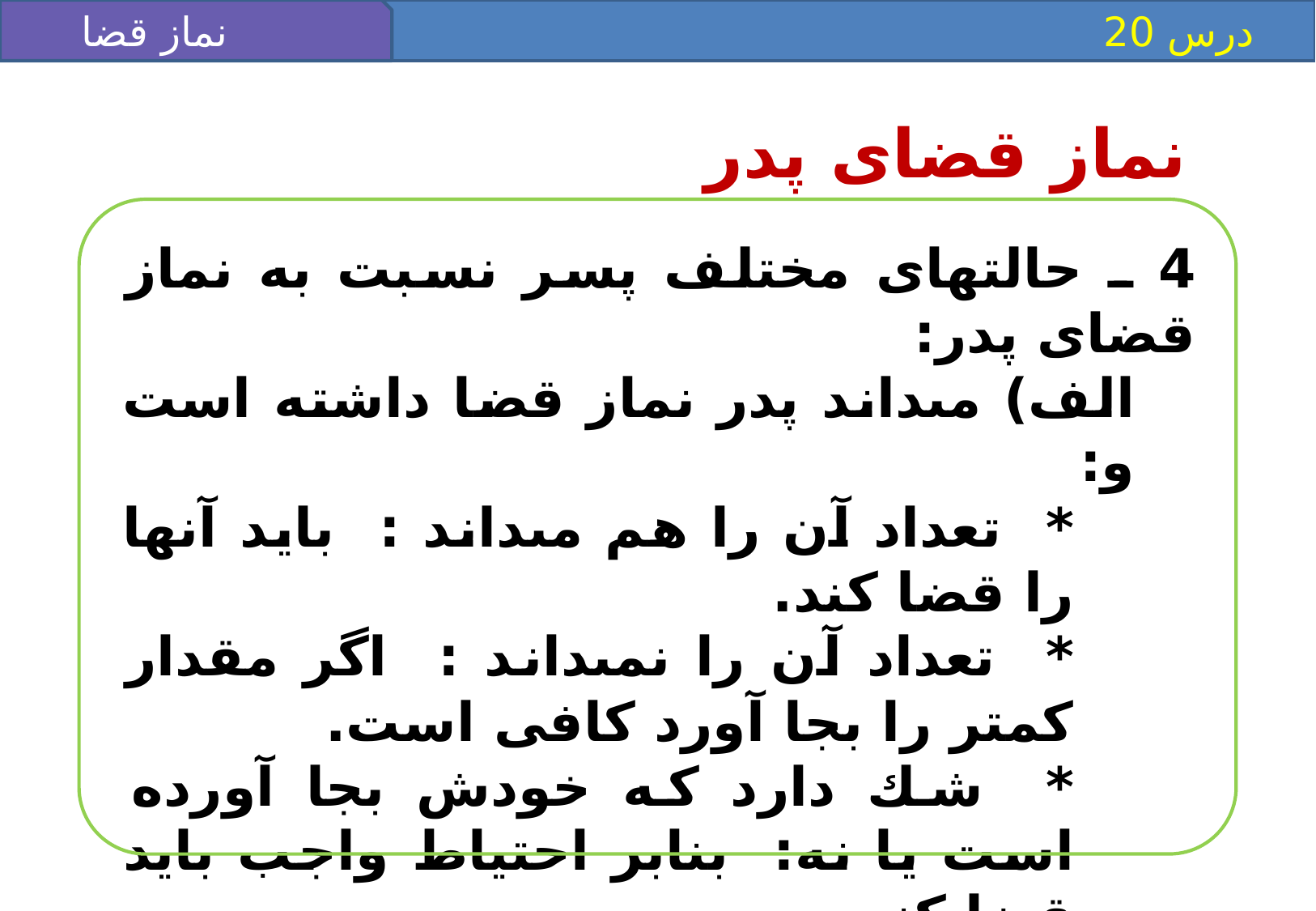

نماز قضا
 درس 20
نماز قضاى پدر

4 ـ حالت‏هاى مختلف پسر نسبت به نماز قضاى پدر:
الف) مى‏داند پدر نماز قضا داشته است و:
*  تعداد آن را هم مى‏داند :  بايد آنها را قضا كند.
*  تعداد آن را نمى‏داند :  اگر مقدار كمتر را بجا آورد كافى است.
*  شك دارد كه خودش بجا آورده است يا نه:  بنابر احتياط واجب بايد قضا كند.
ب) شك دارد كه پدر، نماز قضا داشته است يا نه:  چيزى بر او واجب نيست.